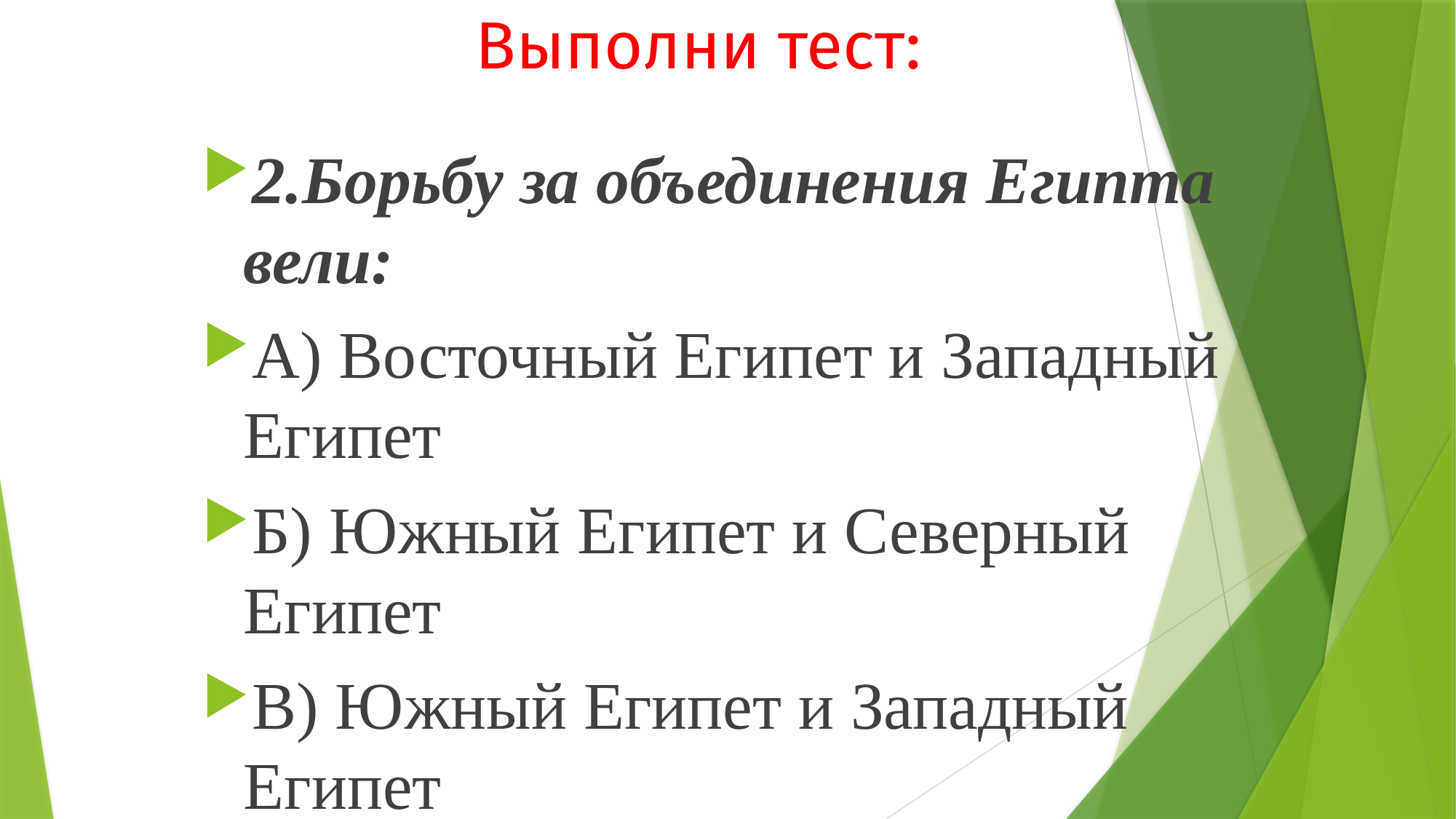

# Выполни тест:
2.Борьбу за объединения Египта вели:
А) Восточный Египет и Западный Египет
Б) Южный Египет и Северный Египет
В) Южный Египет и Западный Египет